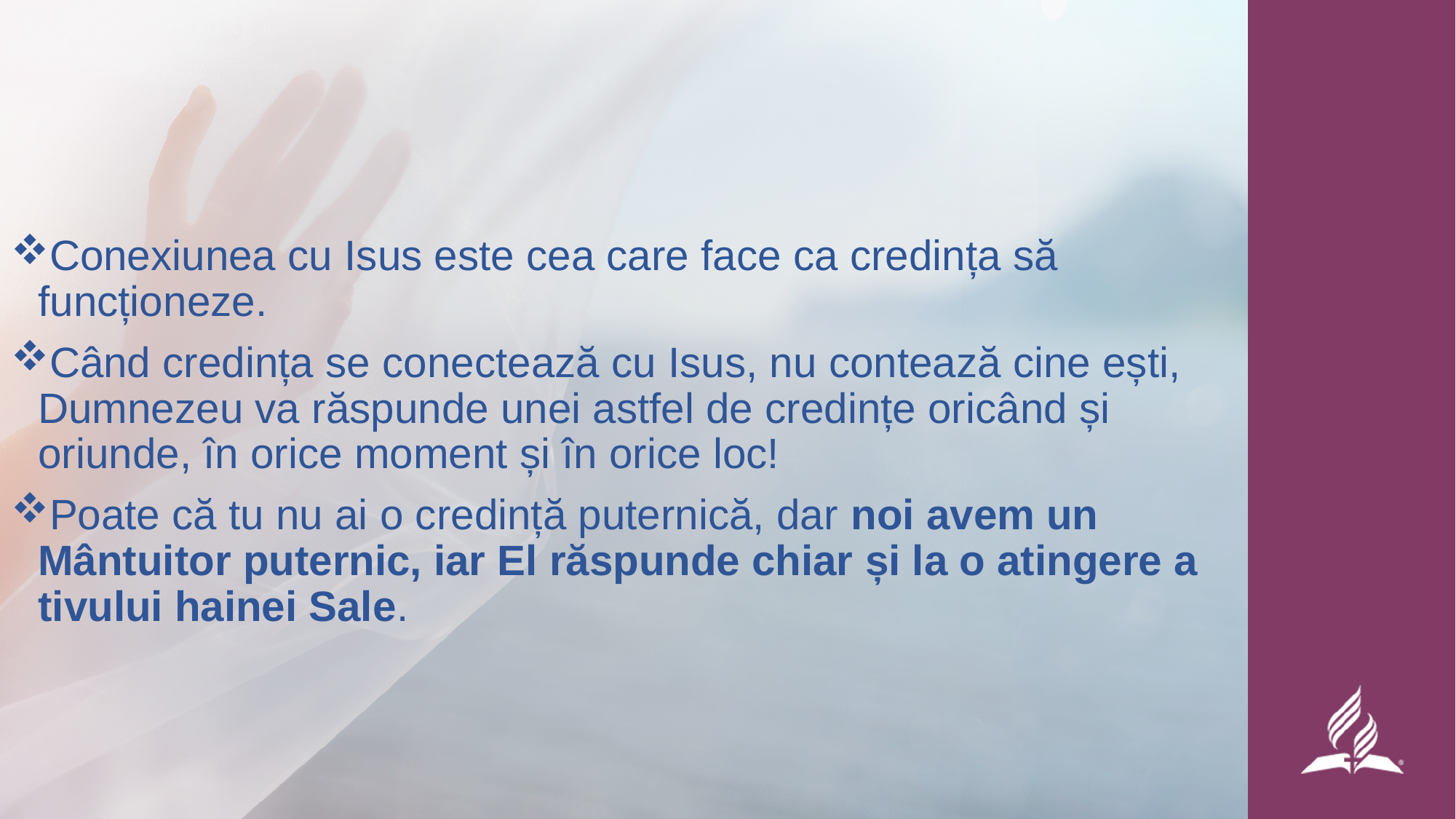

Conexiunea cu Isus este cea care face ca credința să funcționeze.
Când credința se conectează cu Isus, nu contează cine ești, Dumnezeu va răspunde unei astfel de credințe oricând și oriunde, în orice moment și în orice loc!
Poate că tu nu ai o credință puternică, dar noi avem un Mântuitor puternic, iar El răspunde chiar și la o atingere a tivului hainei Sale.